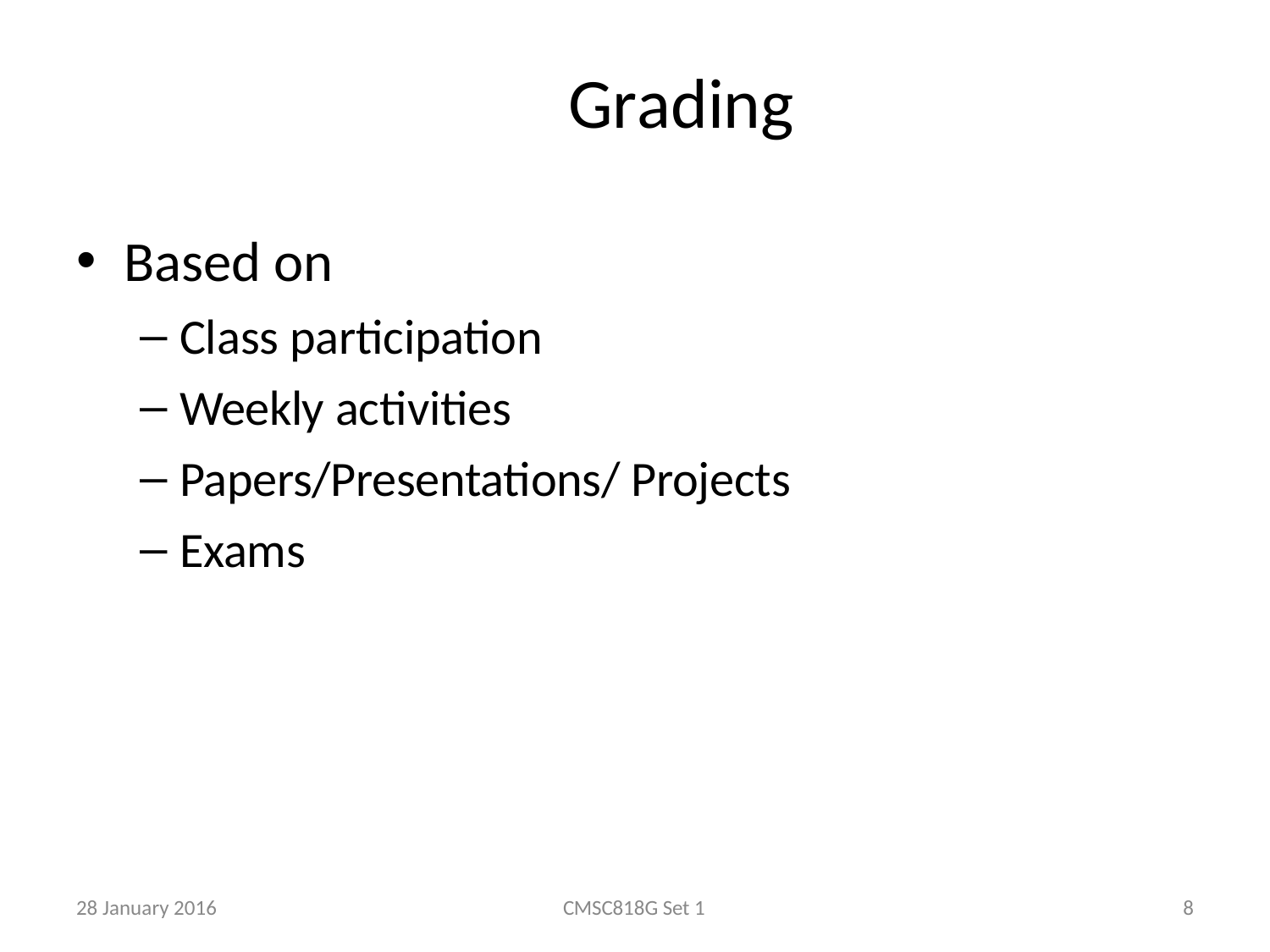

# Grading
Based on
Class participation
Weekly activities
Papers/Presentations/ Projects
Exams
28 January 2016
CMSC818G Set 1
8